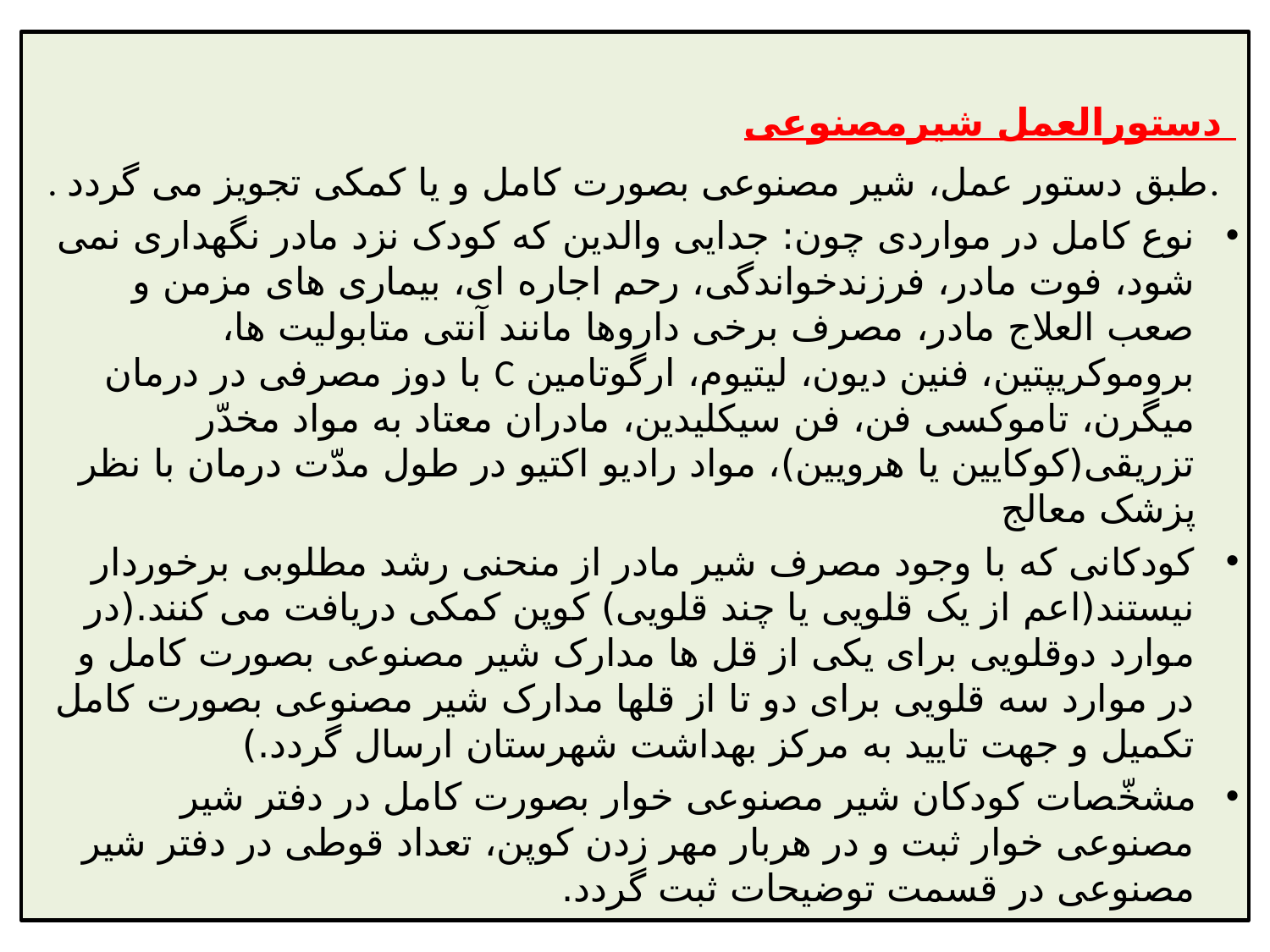

دستورالعمل شیرمصنوعی
. طبق دستور عمل، شیر مصنوعی بصورت کامل و یا کمکی تجویز می گردد.
نوع کامل در مواردی چون: جدایی والدین که کودک نزد مادر نگهداری نمی شود، فوت مادر، فرزندخواندگی، رحم اجاره ای، بیماری های مزمن و صعب العلاج مادر، مصرف برخی داروها مانند آنتی متابولیت ها، بروموکریپتین، فنین دیون، لیتیوم، ارگوتامین C با دوز مصرفی در درمان میگرن، تاموکسی فن، فن سیکلیدین، مادران معتاد به مواد مخدّر تزریقی(کوکایین یا هرویین)، مواد رادیو اکتیو در طول مدّت درمان با نظر پزشک معالج
کودکانی که با وجود مصرف شیر مادر از منحنی رشد مطلوبی برخوردار نیستند(اعم از یک قلویی یا چند قلویی) کوپن کمکی دریافت می کنند.(در موارد دوقلویی برای یکی از قل ها مدارک شیر مصنوعی بصورت کامل و در موارد سه قلویی برای دو تا از قلها مدارک شیر مصنوعی بصورت کامل تکمیل و جهت تایید به مرکز بهداشت شهرستان ارسال گردد.)
مشخّصات کودکان شیر مصنوعی خوار بصورت کامل در دفتر شیر مصنوعی خوار ثبت و در هربار مهر زدن کوپن، تعداد قوطی در دفتر شیر مصنوعی در قسمت توضیحات ثبت گردد.